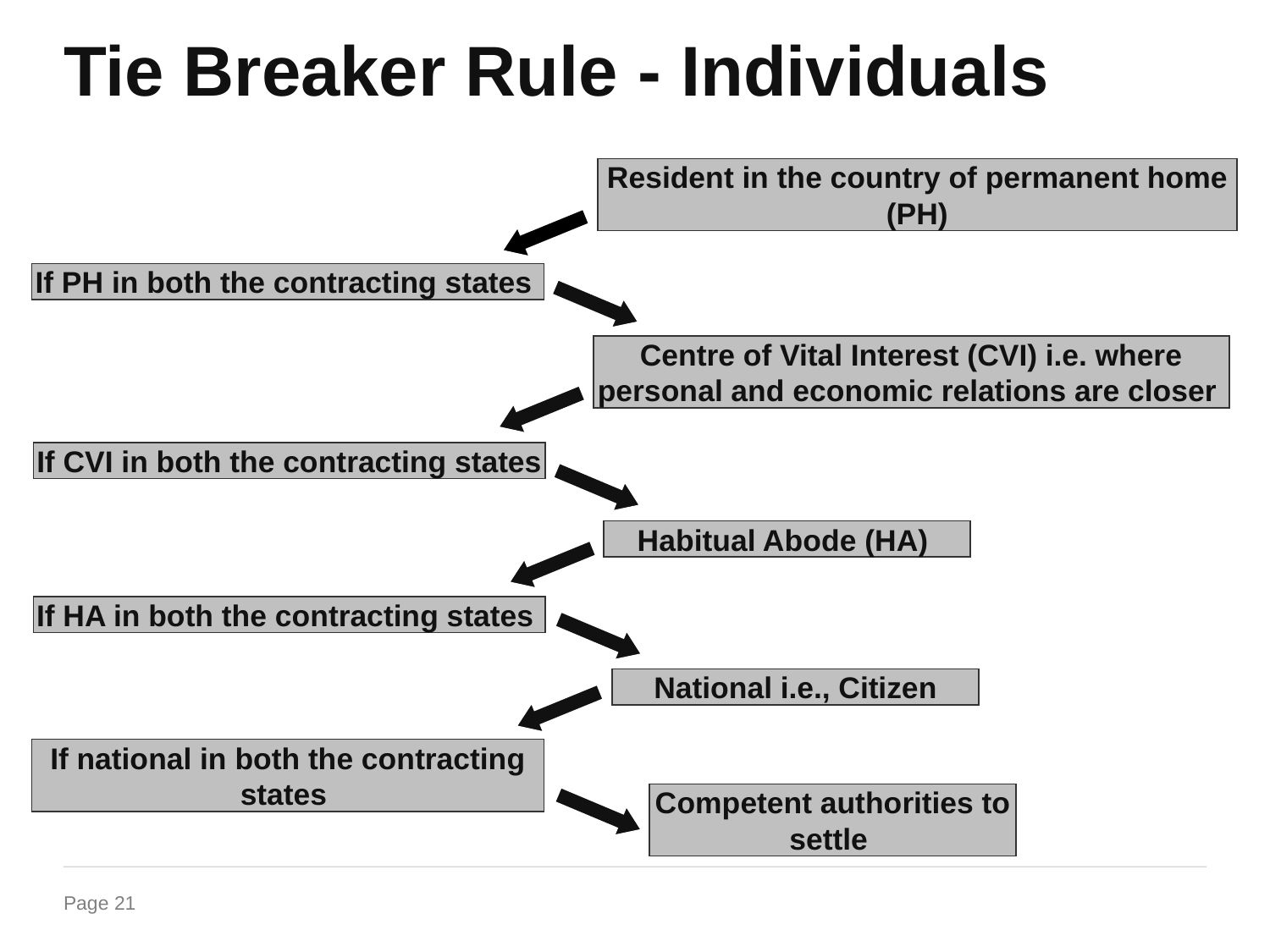

# Tie Breaker Rule - Individuals
Resident in the country of permanent home (PH)

If PH in both the contracting states

Centre of Vital Interest (CVI) i.e. where personal and economic relations are closer

If CVI in both the contracting states

Habitual Abode (HA)

If HA in both the contracting states

National i.e., Citizen

If national in both the contracting states
Competent authorities to settle